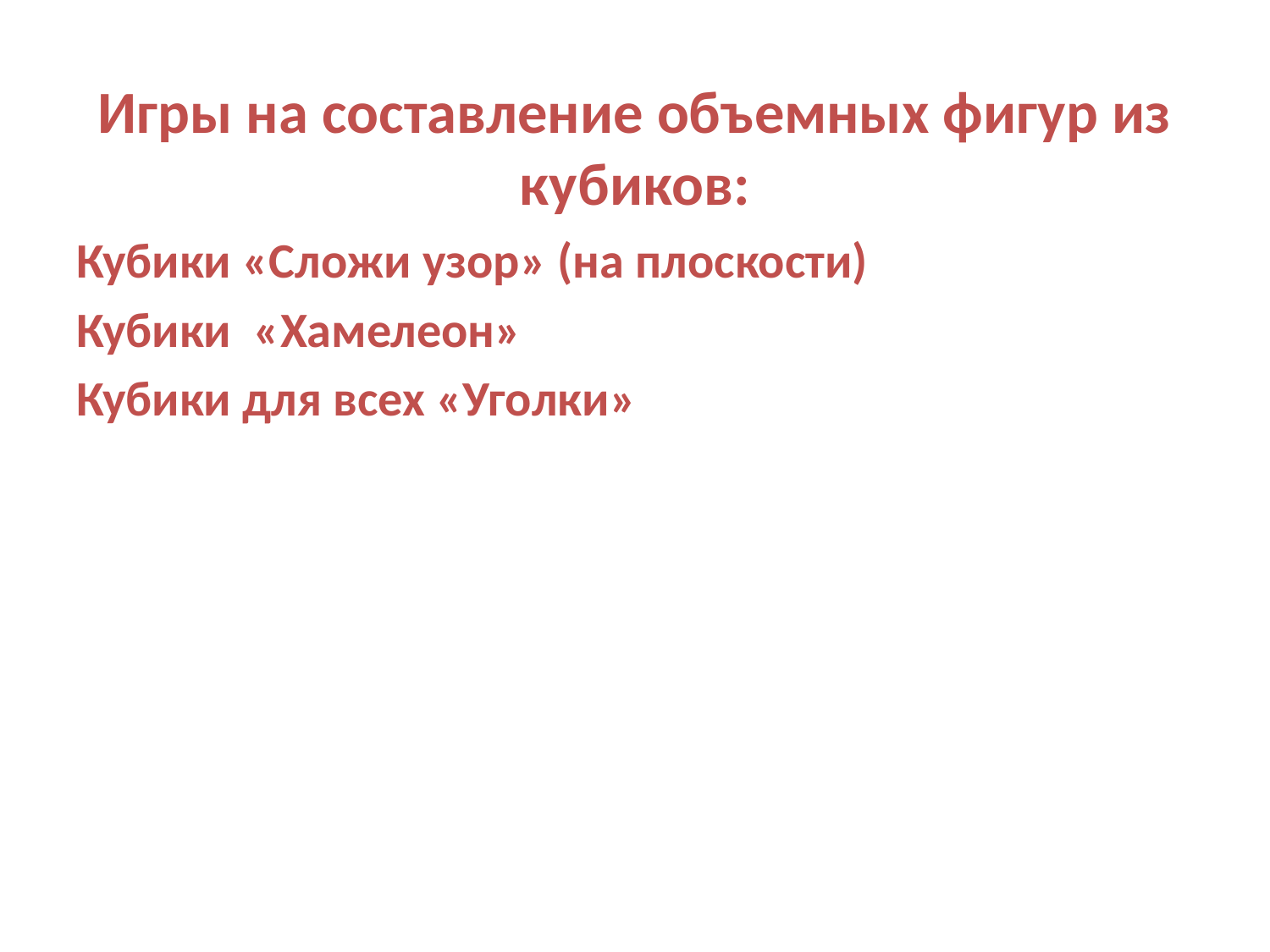

# Игры на составление объемных фигур из кубиков:
Кубики «Сложи узор» (на плоскости)
Кубики  «Хамелеон»
Кубики для всех «Уголки»